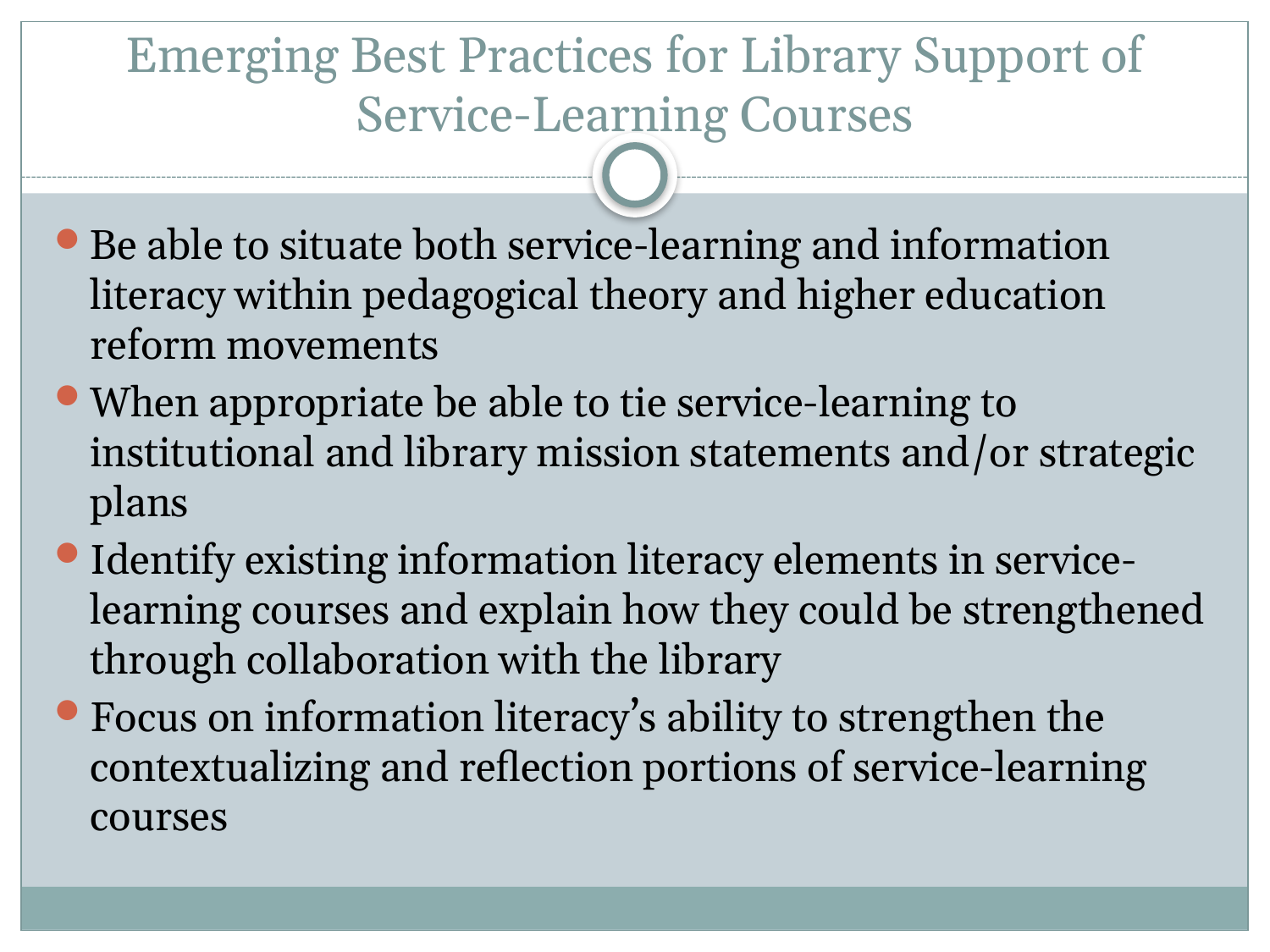

# Emerging Best Practices for Library Support of Service-Learning Courses
Be able to situate both service-learning and information literacy within pedagogical theory and higher education reform movements
When appropriate be able to tie service-learning to institutional and library mission statements and/or strategic plans
Identify existing information literacy elements in service-learning courses and explain how they could be strengthened through collaboration with the library
Focus on information literacy’s ability to strengthen the contextualizing and reflection portions of service-learning courses